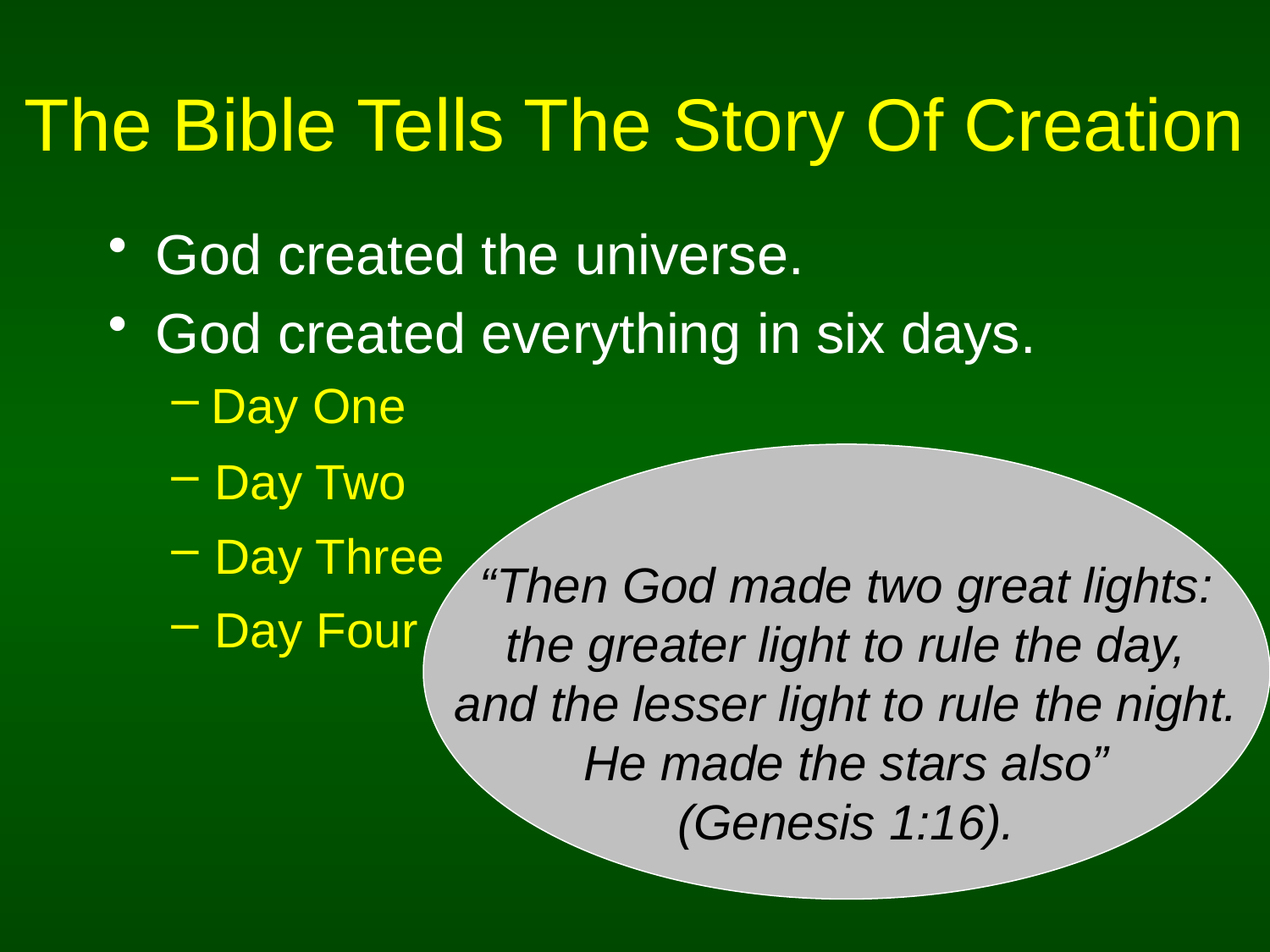

# The Bible Tells The Story Of Creation
God created the universe.
God created everything in six days.
Day One
 Day Two

“Then God made two great lights:
the greater light to rule the day,
and the lesser light to rule the night.
He made the stars also”
(Genesis 1:16).
 Day Three
 Day Four